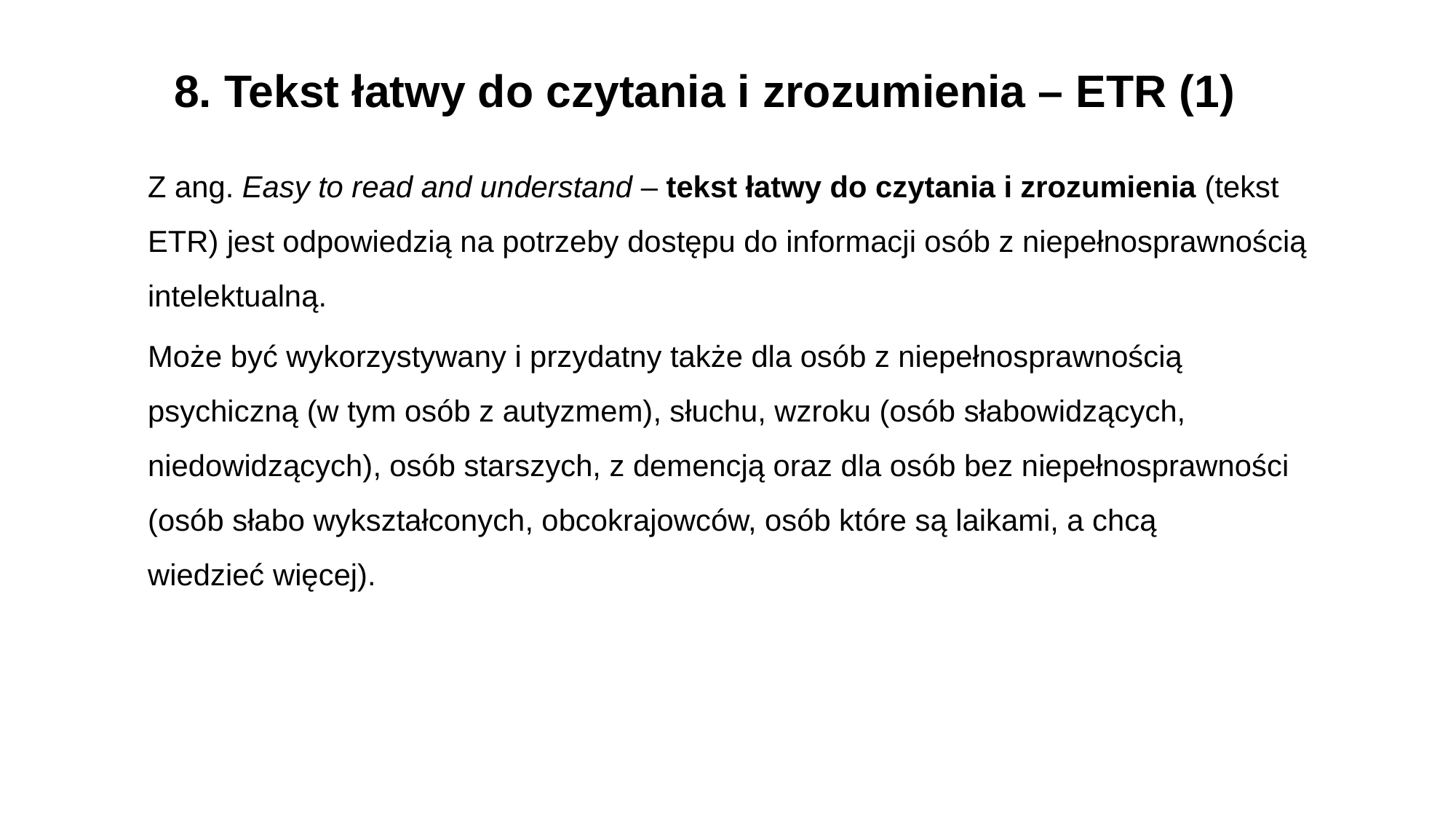

8. Tekst łatwy do czytania i zrozumienia – ETR (1)
Z ang. Easy to read and understand – tekst łatwy do czytania i zrozumienia (tekst ETR) jest odpowiedzią na potrzeby dostępu do informacji osób z niepełnosprawnością intelektualną.
Może być wykorzystywany i przydatny także dla osób z niepełnosprawnością psychiczną (w tym osób z autyzmem), słuchu, wzroku (osób słabowidzących, niedowidzących), osób starszych, z demencją oraz dla osób bez niepełnosprawności (osób słabo wykształconych, obcokrajowców, osób które są laikami, a chcą
wiedzieć więcej).